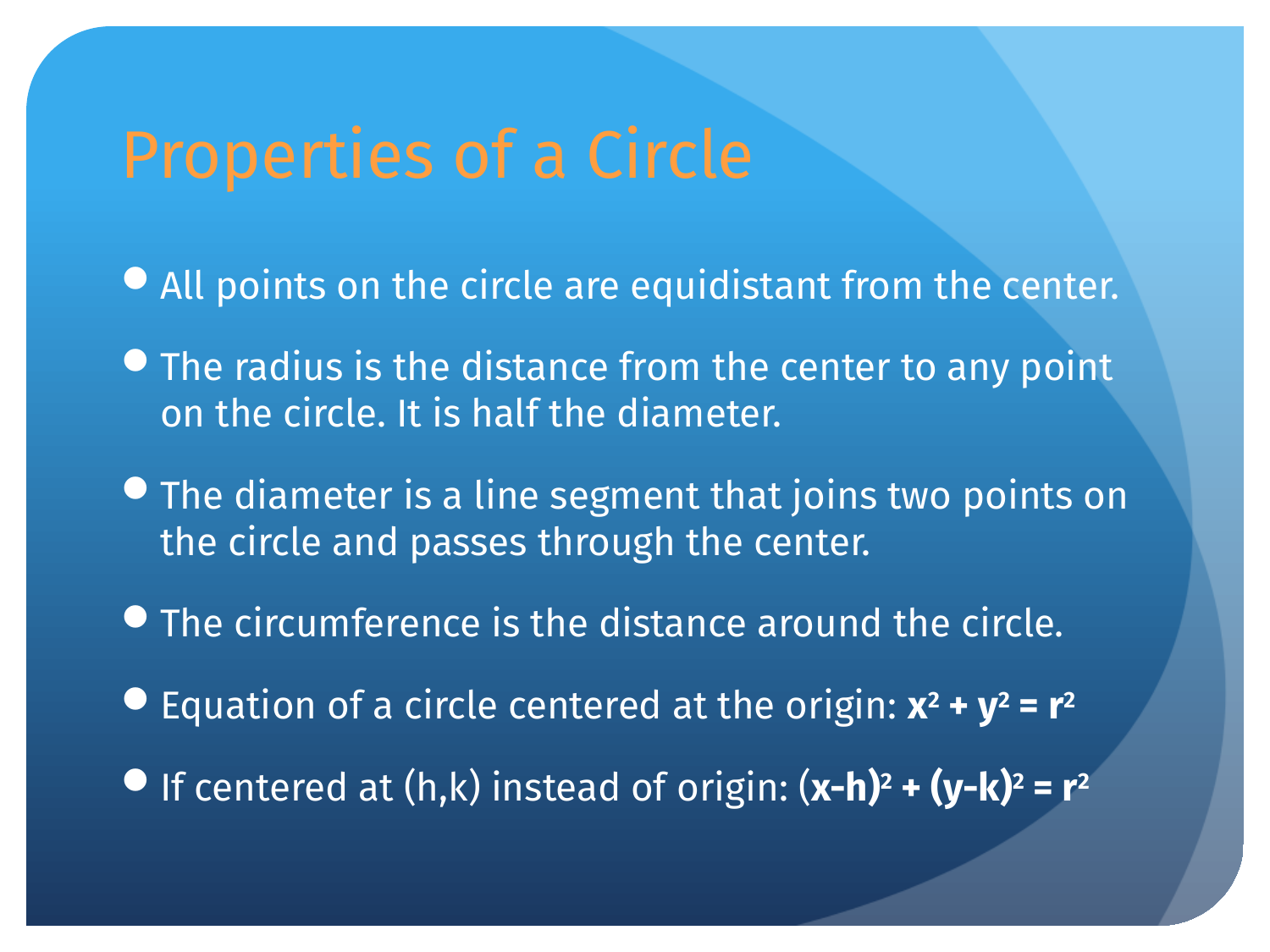

# Properties of a Circle
All points on the circle are equidistant from the center.
The radius is the distance from the center to any point on the circle. It is half the diameter.
The diameter is a line segment that joins two points on the circle and passes through the center.
The circumference is the distance around the circle.
Equation of a circle centered at the origin: x2 + y2 = r2
If centered at (h,k) instead of origin: (x-h)2 + (y-k)2 = r2